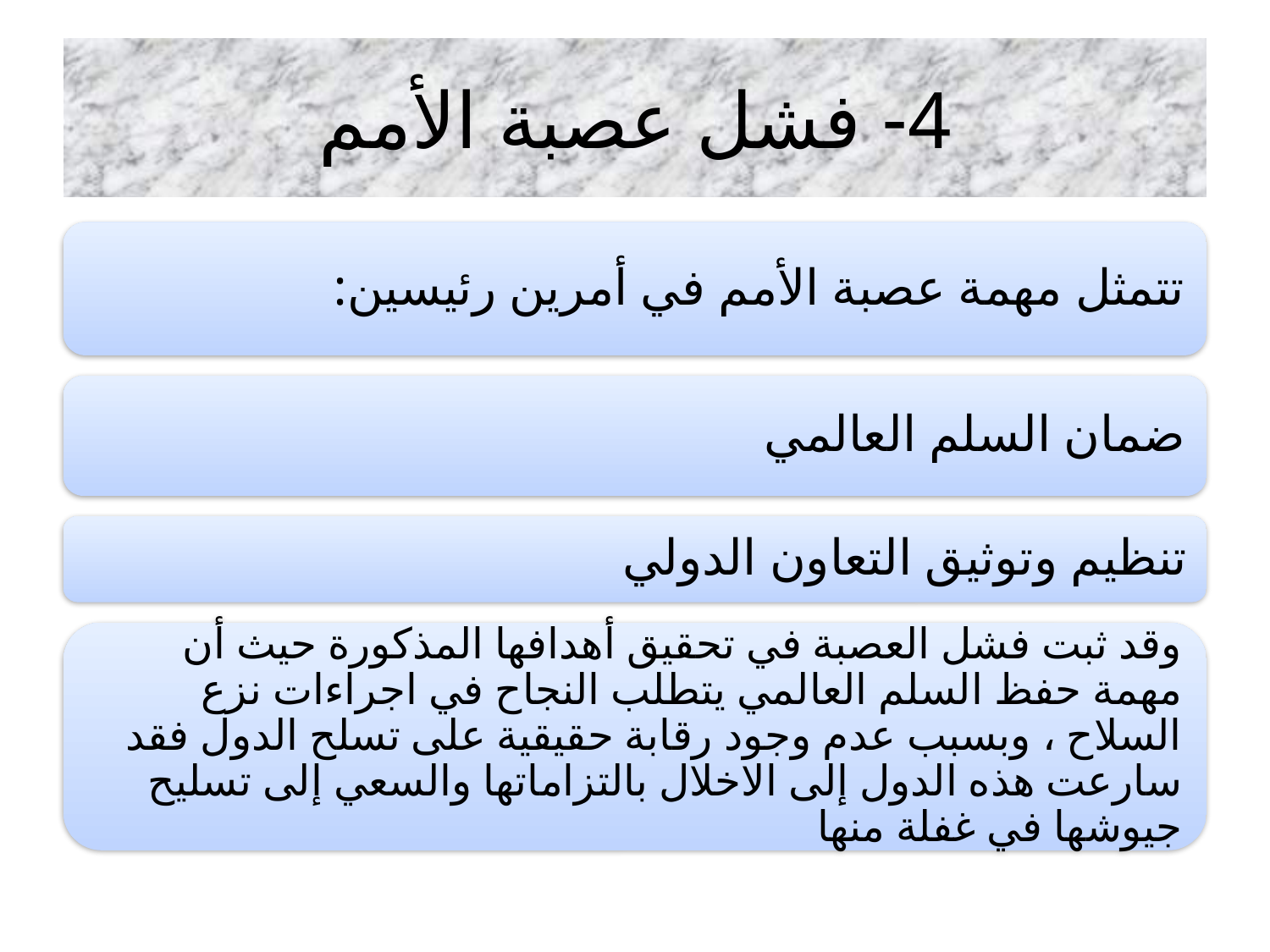

# 4- فشل عصبة الأمم
تتمثل مهمة عصبة الأمم في أمرين رئيسين:
ضمان السلم العالمي
تنظيم وتوثيق التعاون الدولي
وقد ثبت فشل العصبة في تحقيق أهدافها المذكورة حيث أن مهمة حفظ السلم العالمي يتطلب النجاح في اجراءات نزع السلاح ، وبسبب عدم وجود رقابة حقيقية على تسلح الدول فقد سارعت هذه الدول إلى الاخلال بالتزاماتها والسعي إلى تسليح جيوشها في غفلة منها